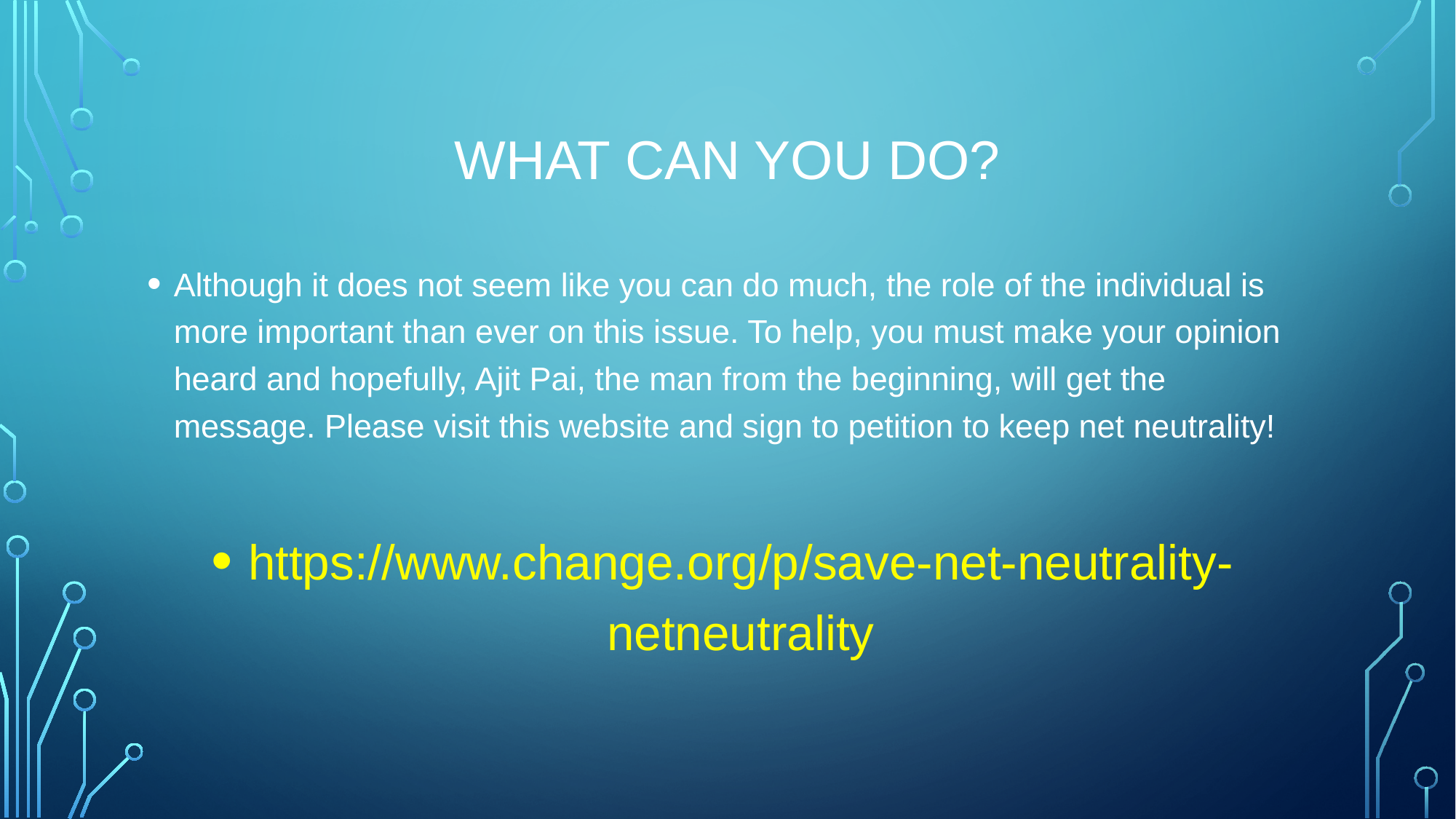

# WHAT CAN YOU DO?
Although it does not seem like you can do much, the role of the individual is more important than ever on this issue. To help, you must make your opinion heard and hopefully, Ajit Pai, the man from the beginning, will get the message. Please visit this website and sign to petition to keep net neutrality!

https://www.change.org/p/save-net-neutrality-netneutrality